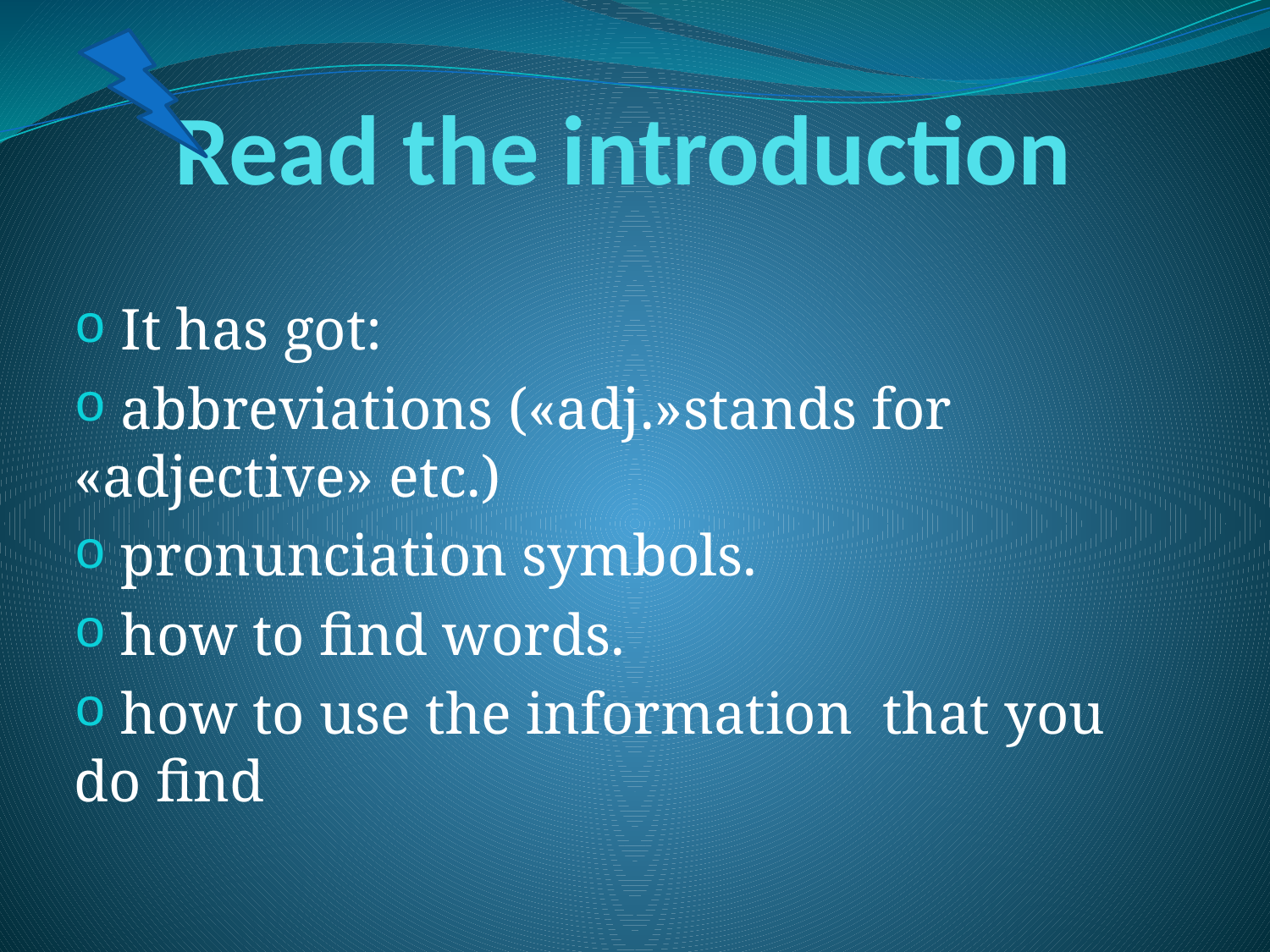

# Read the introduction
 It has got:
 abbreviations («adj.»stands for «adjective» etc.)
 pronunciation symbols.
 how to find words.
 how to use the information  that you do find